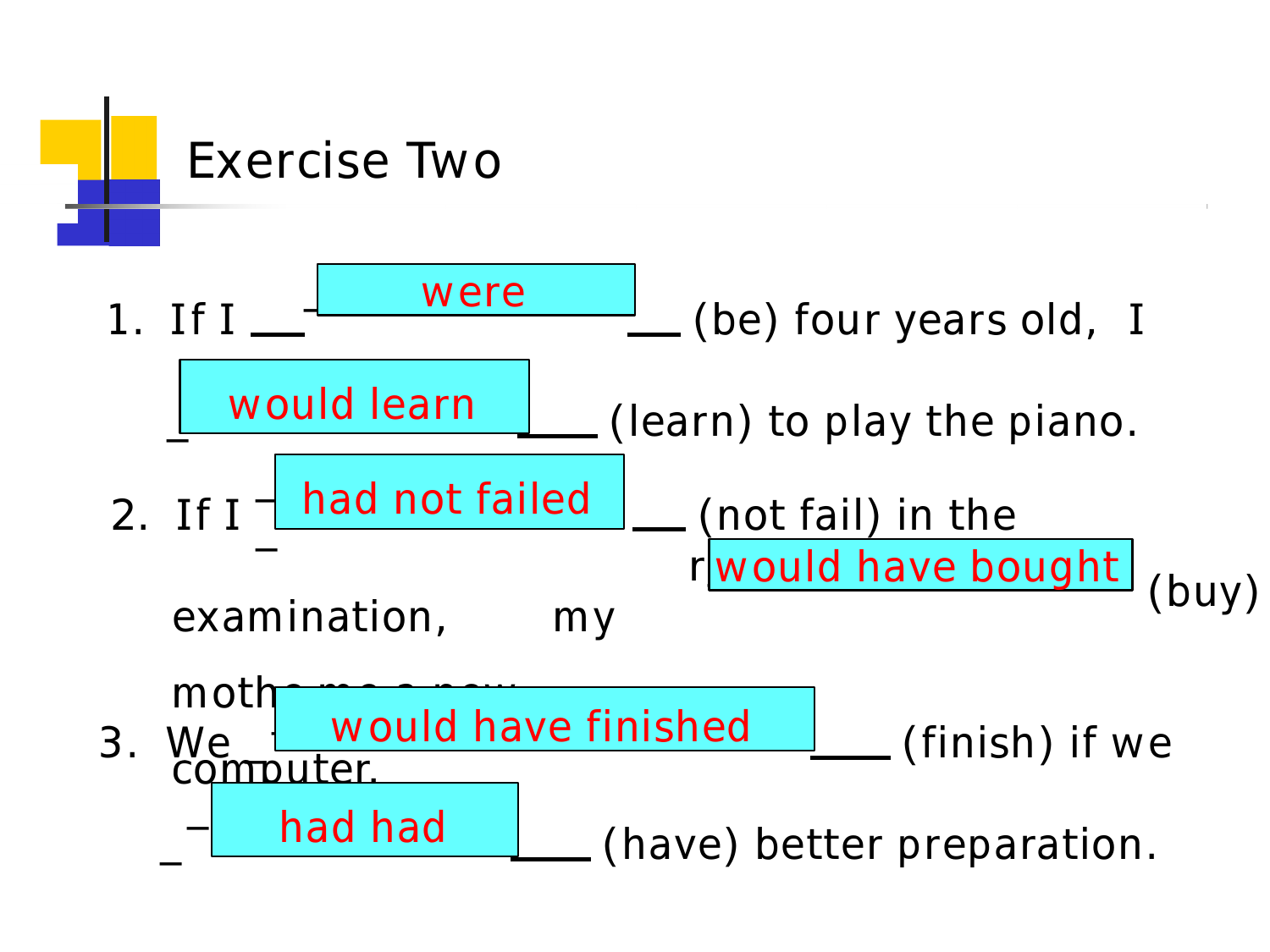

# Exercise Two
____________
were
1.	If I
(be) four years old,	I

____________

would learn
_
(learn) to play the piano.

______________

had not failed
2.	If I
(not fail) in the

r_______________
would have bought
examination,	my mothe me a new computer.
(buy)
____________________

would have finished
3.	We _
(finish) if we

____________

had had
_
(have) better preparation.